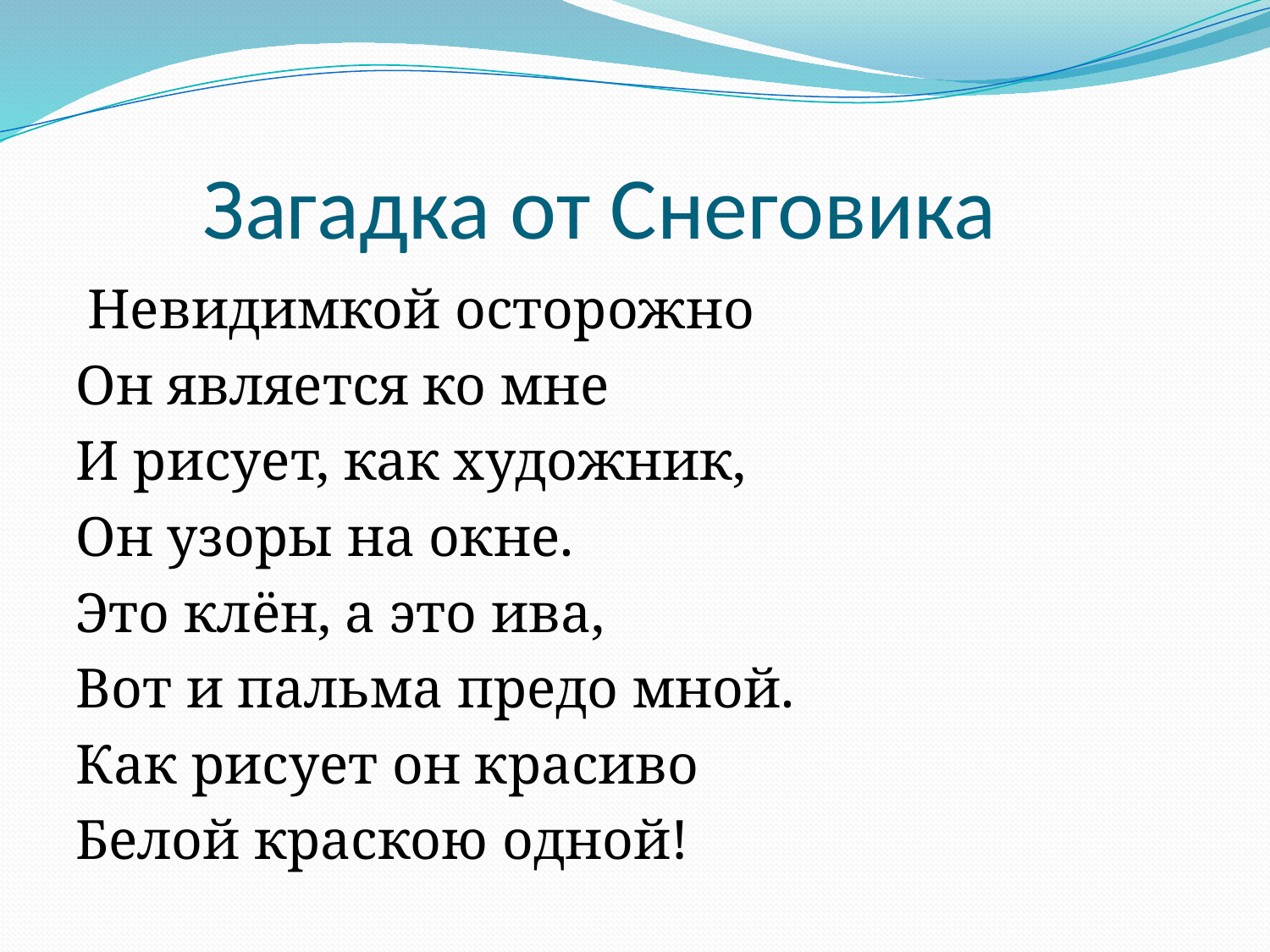

# Загадка от Снеговика
 Невидимкой осторожно
Он является ко мне
И рисует, как художник,
Он узоры на окне.
Это клён, а это ива,
Вот и пальма предо мной.
Как рисует он красиво
Белой краскою одной!